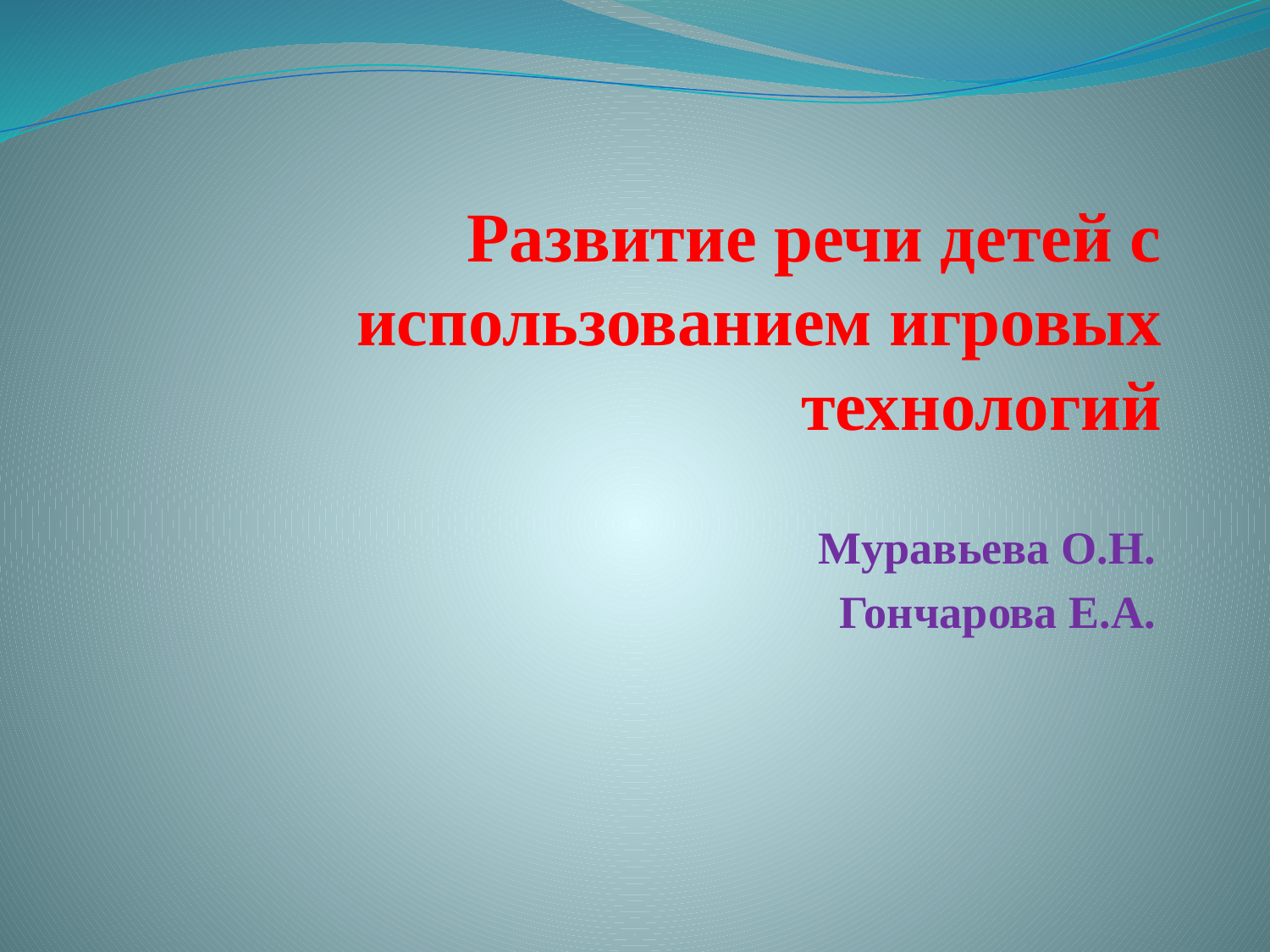

# Развитие речи детей с использованием игровых технологий

Муравьева О.Н.
Гончарова Е.А.